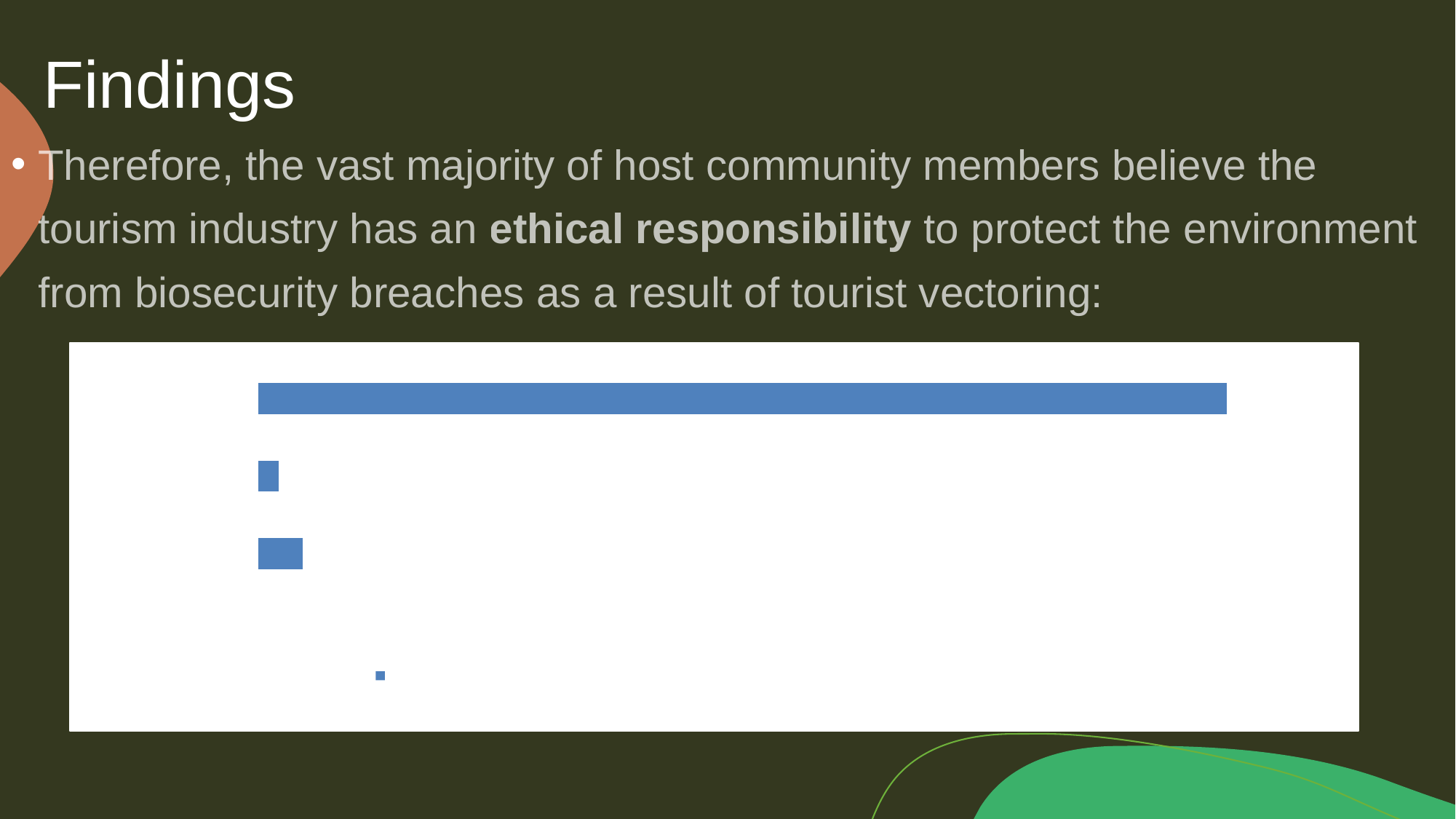

# Findings
Therefore, the vast majority of host community members believe the tourism industry has an ethical responsibility to protect the environment from biosecurity breaches as a result of tourist vectoring:

### Chart

| Category | Ethical responsibility of tourism industry to protect host community from tourist vectoring biosecurity threats |
|---|---|
| Don't Know | 4.3 |
| No | 2.0 |
| Yes | 93.7 |